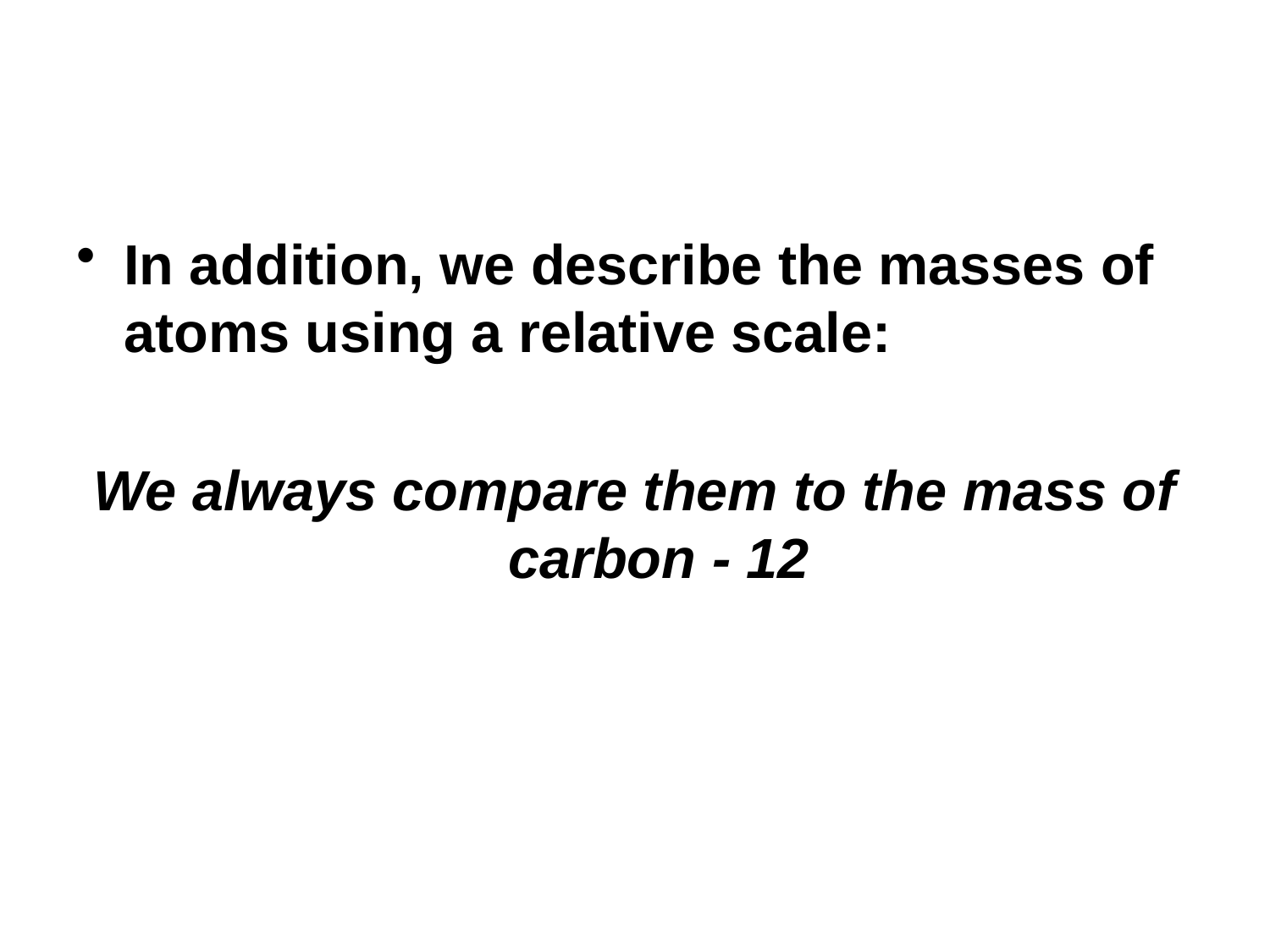

In addition, we describe the masses of atoms using a relative scale:

We always compare them to the mass of carbon - 12